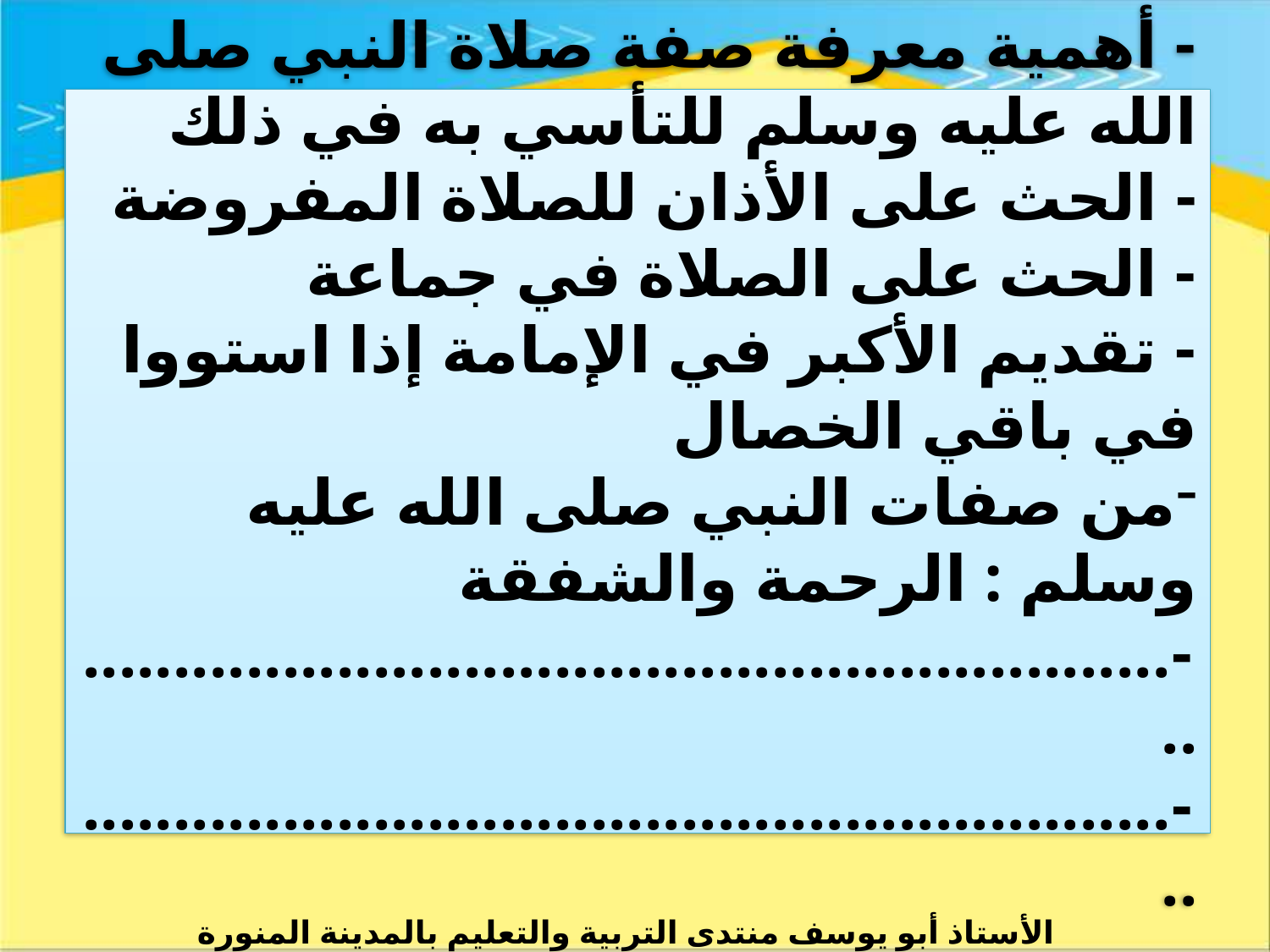

- أهمية معرفة صفة صلاة النبي صلى الله عليه وسلم للتأسي به في ذلك
- الحث على الأذان للصلاة المفروضة
- الحث على الصلاة في جماعة
- تقديم الأكبر في الإمامة إذا استووا في باقي الخصال
من صفات النبي صلى الله عليه وسلم : الرحمة والشفقة
-..............................................................
-..............................................................
الأستاذ أبو يوسف منتدى التربية والتعليم بالمدينة المنورة